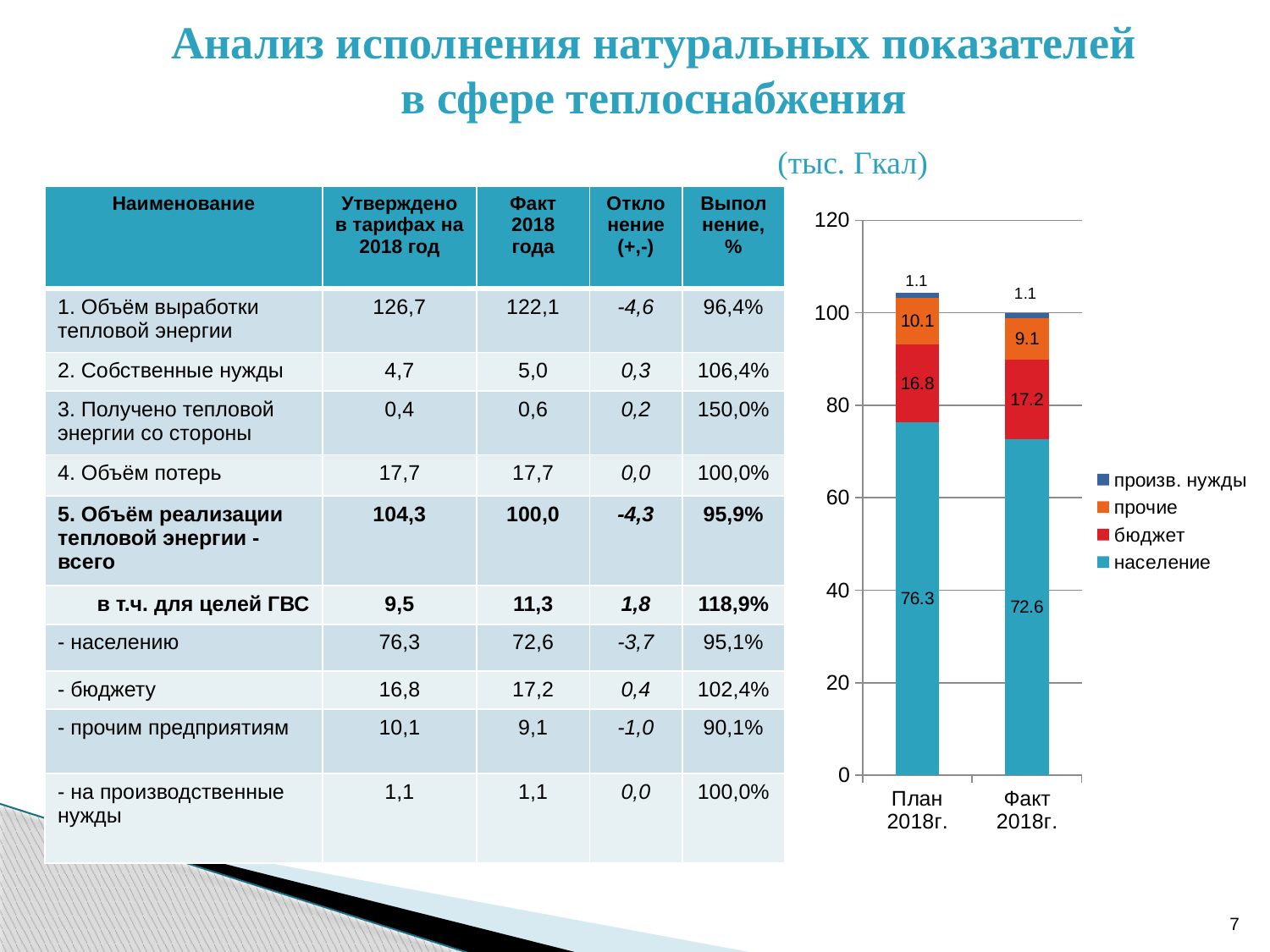

# Анализ исполнения натуральных показателей в сфере теплоснабжения
(тыс. Гкал)
| Наименование | Утверждено в тарифах на 2018 год | Факт 2018 года | Отклонение (+,-) | Выполнение, % |
| --- | --- | --- | --- | --- |
| 1. Объём выработки тепловой энергии | 126,7 | 122,1 | -4,6 | 96,4% |
| 2. Собственные нужды | 4,7 | 5,0 | 0,3 | 106,4% |
| 3. Получено тепловой энергии со стороны | 0,4 | 0,6 | 0,2 | 150,0% |
| 4. Объём потерь | 17,7 | 17,7 | 0,0 | 100,0% |
| 5. Объём реализации тепловой энергии - всего | 104,3 | 100,0 | -4,3 | 95,9% |
| в т.ч. для целей ГВС | 9,5 | 11,3 | 1,8 | 118,9% |
| - населению | 76,3 | 72,6 | -3,7 | 95,1% |
| - бюджету | 16,8 | 17,2 | 0,4 | 102,4% |
| - прочим предприятиям | 10,1 | 9,1 | -1,0 | 90,1% |
| - на производственные нужды | 1,1 | 1,1 | 0,0 | 100,0% |

### Chart

| Category | население | бюджет | прочие | произв. нужды  |
|---|---|---|---|---|
| План 2018г. | 76.3 | 16.8 | 10.1 | 1.1 |
| Факт 2018г. | 72.6 | 17.2 | 9.1 | 1.1 |
7